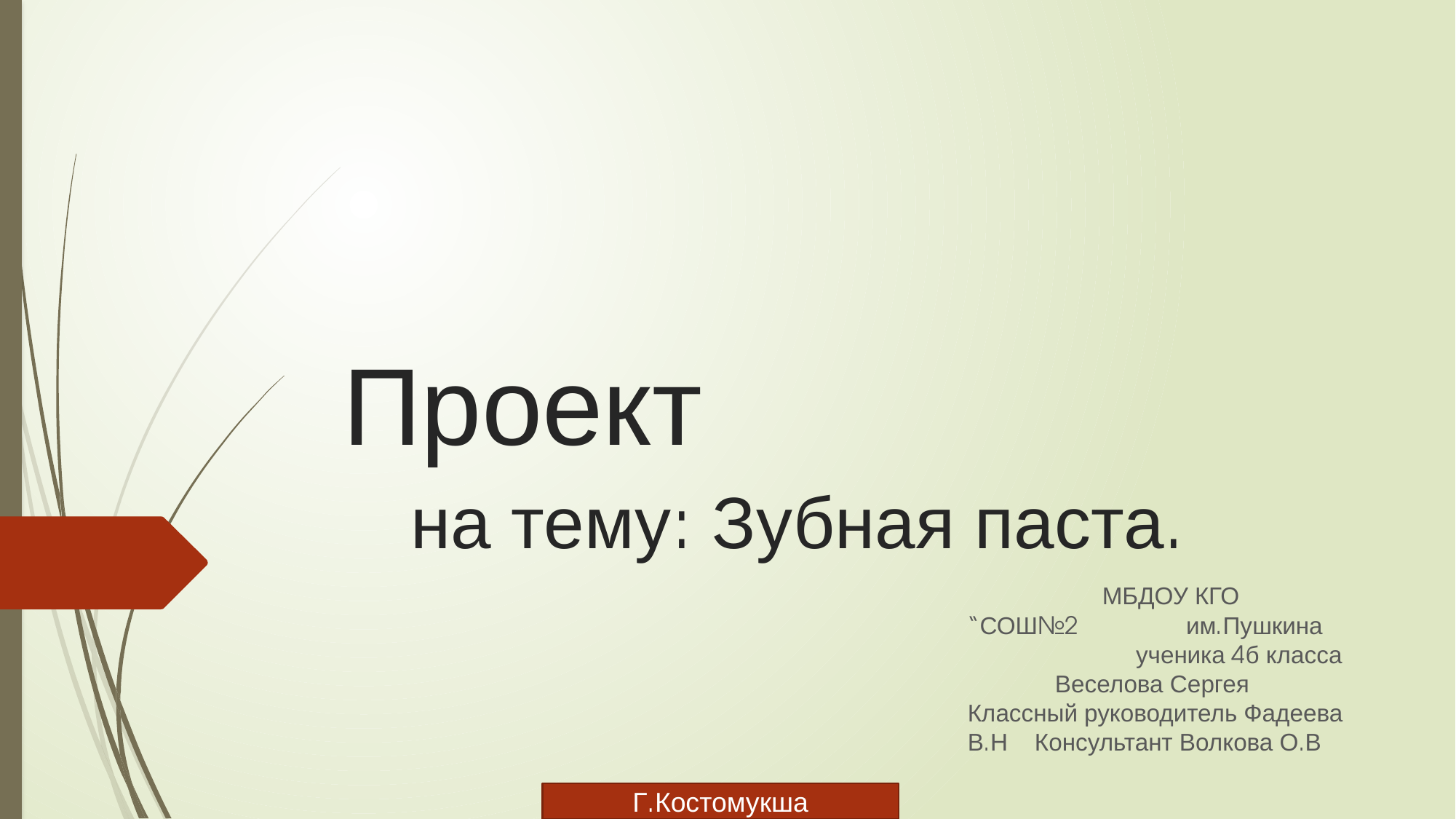

# Проект                                  на тему: Зубная паста.
                                                                             МБДОУ КГО “СОШ№2                им.Пушкина                             ученика 4б класса              Веселова Сергея             Классный руководитель Фадеева В.Н    Консультант Волкова О.В
Г.Костомукша